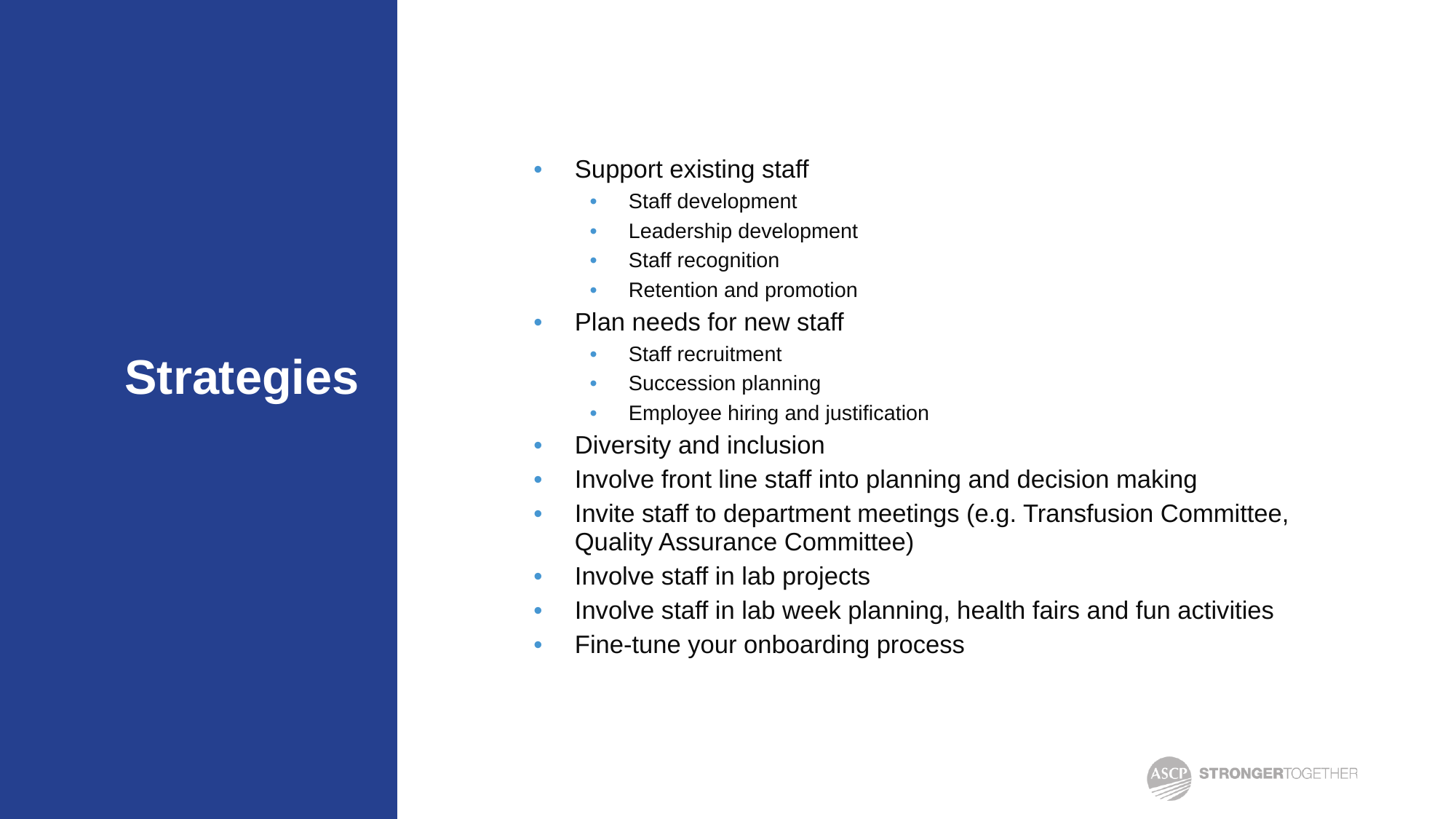

Support existing staff
Staff development
Leadership development
Staff recognition
Retention and promotion
Plan needs for new staff
Staff recruitment
Succession planning
Employee hiring and justification
Diversity and inclusion
Involve front line staff into planning and decision making
Invite staff to department meetings (e.g. Transfusion Committee, Quality Assurance Committee)
Involve staff in lab projects
Involve staff in lab week planning, health fairs and fun activities
Fine-tune your onboarding process
# Strategies